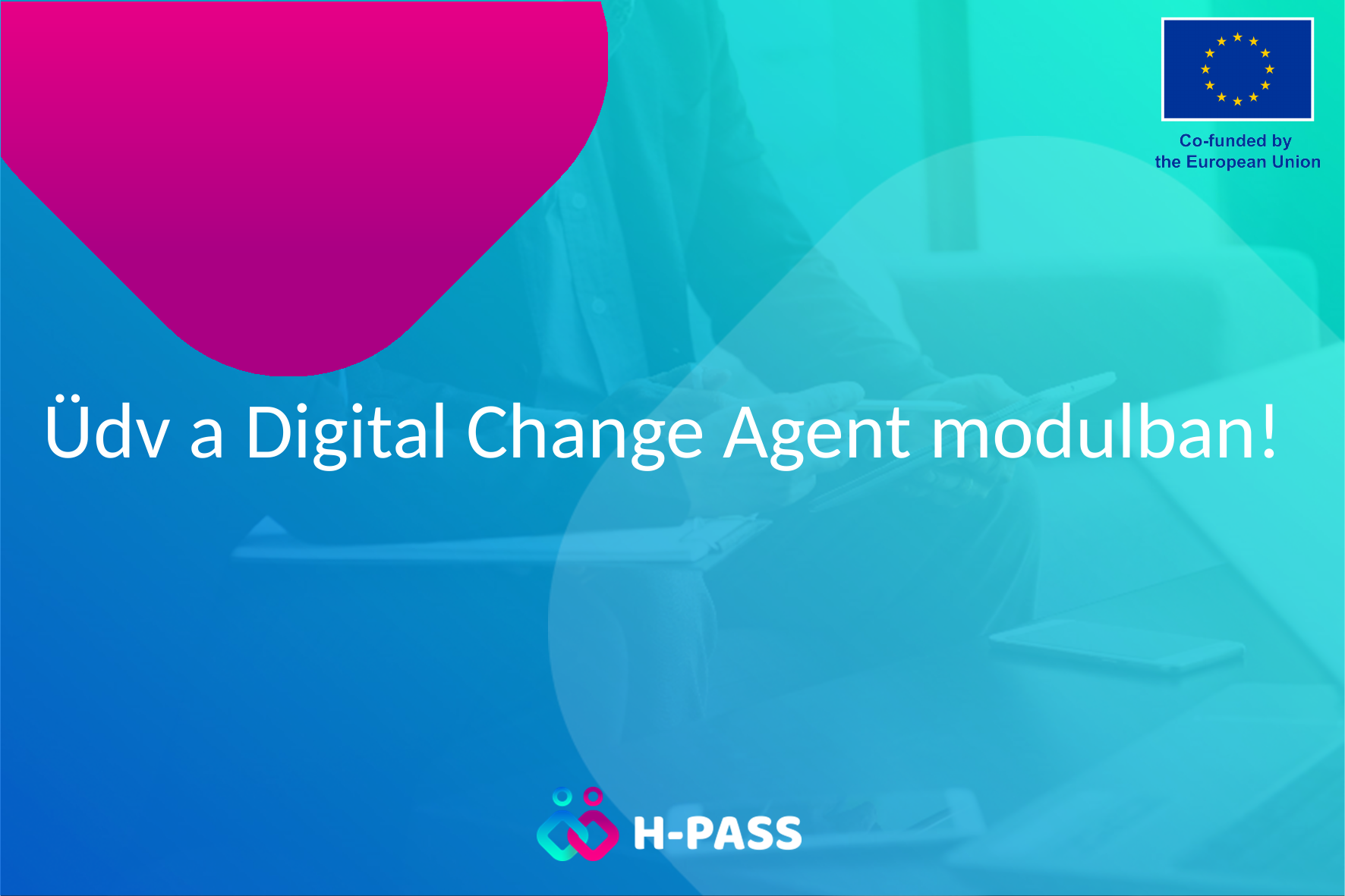

# Üdv a Digital Change Agent modulban!